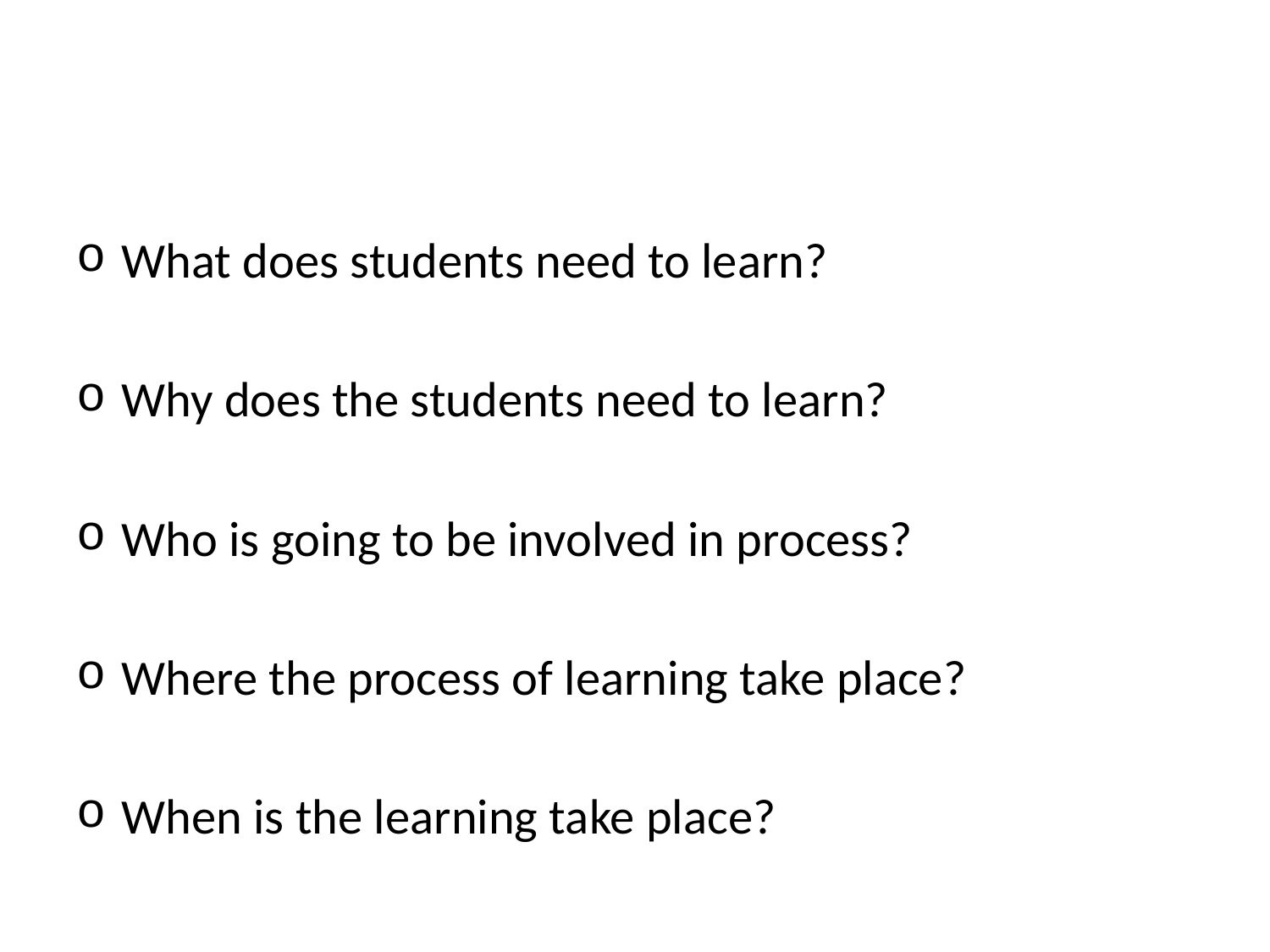

What does students need to learn?

Why does the students need to learn?

Who is going to be involved in process?

Where the process of learning take place?

When is the learning take place?